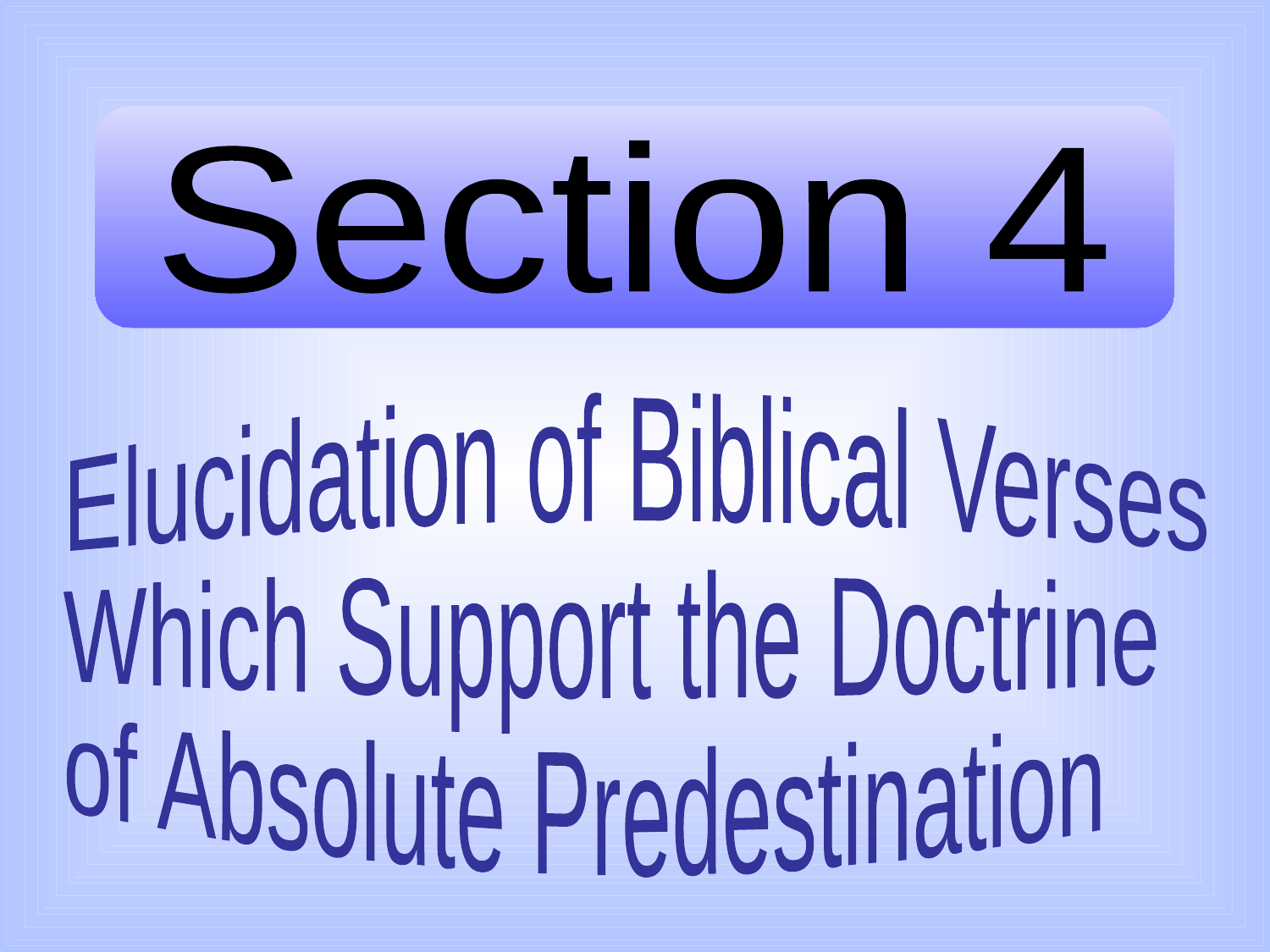

Section 4
Elucidation of Biblical Verses
Which Support the Doctrine
of Absolute Predestination